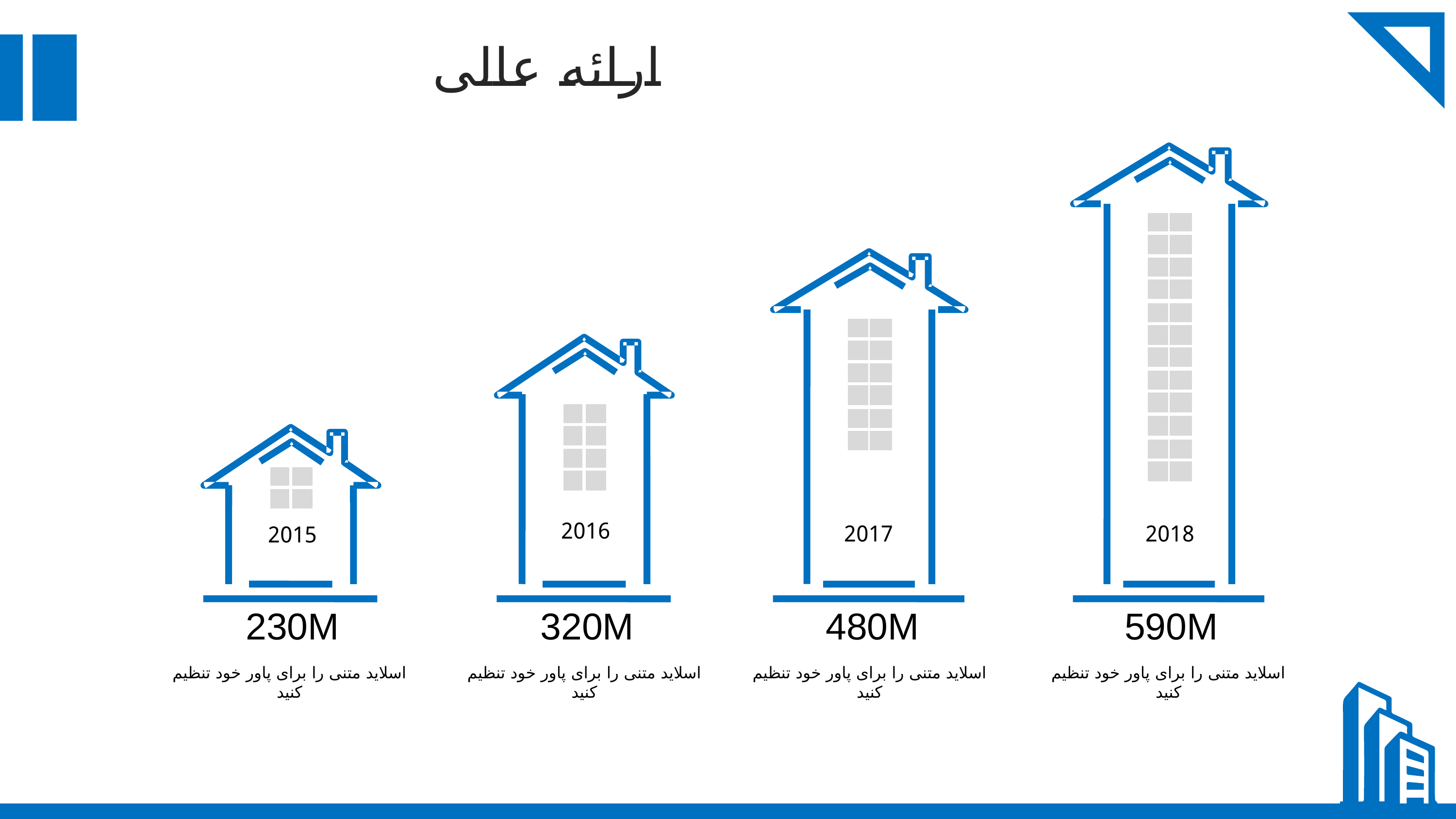

ارائه عالی

2016
2017
2018
2015

230M
320M
480M
590M
اسلاید متنی را برای پاور خود تنظیم کنید
اسلاید متنی را برای پاور خود تنظیم کنید
اسلاید متنی را برای پاور خود تنظیم کنید
اسلاید متنی را برای پاور خود تنظیم کنید